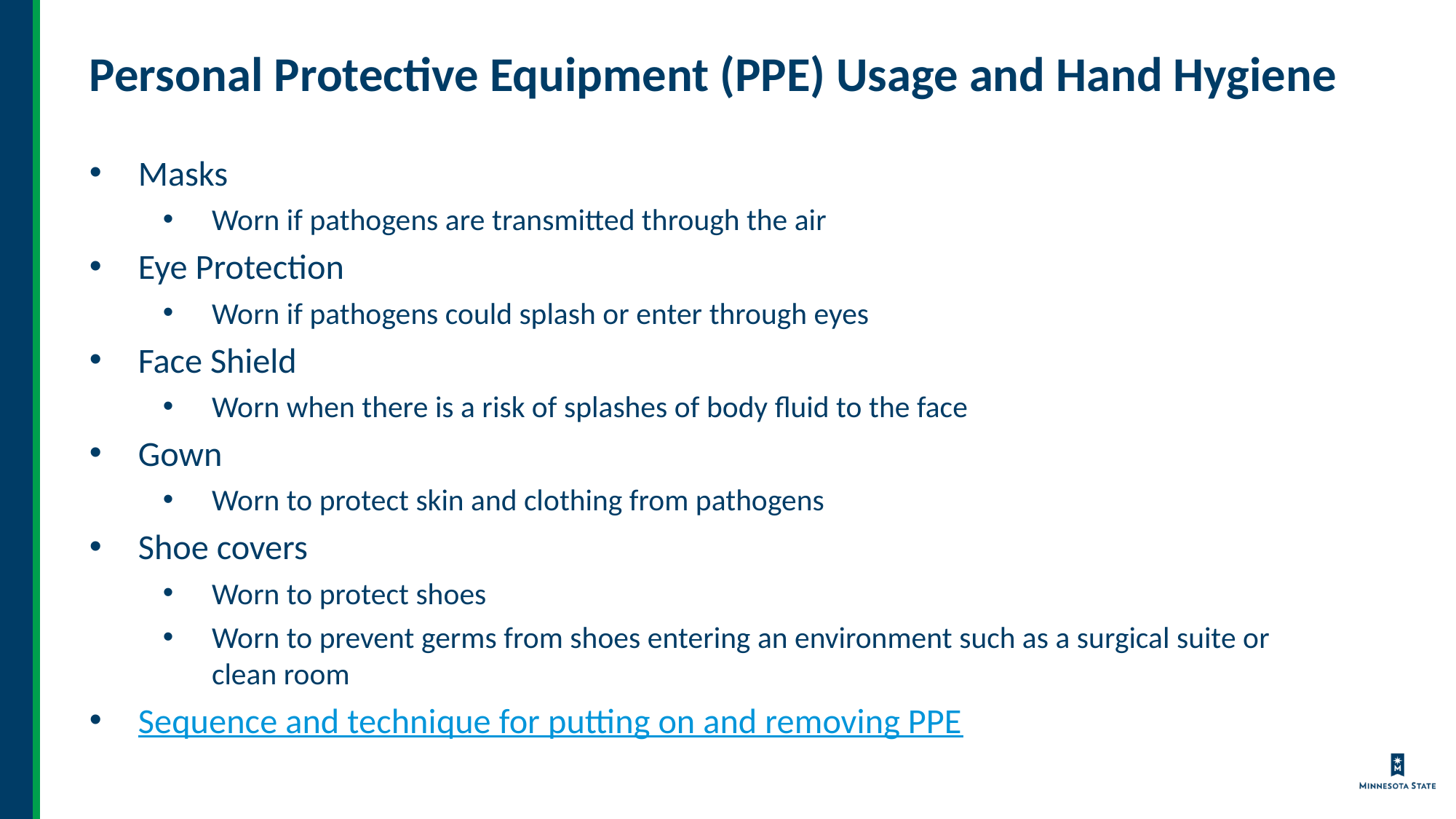

# Personal Protective Equipment (PPE) Usage and Hand Hygiene
Masks
Worn if pathogens are transmitted through the air
Eye Protection
Worn if pathogens could splash or enter through eyes
Face Shield
Worn when there is a risk of splashes of body fluid to the face
Gown
Worn to protect skin and clothing from pathogens
Shoe covers
Worn to protect shoes
Worn to prevent germs from shoes entering an environment such as a surgical suite or clean room
Sequence and technique for putting on and removing PPE